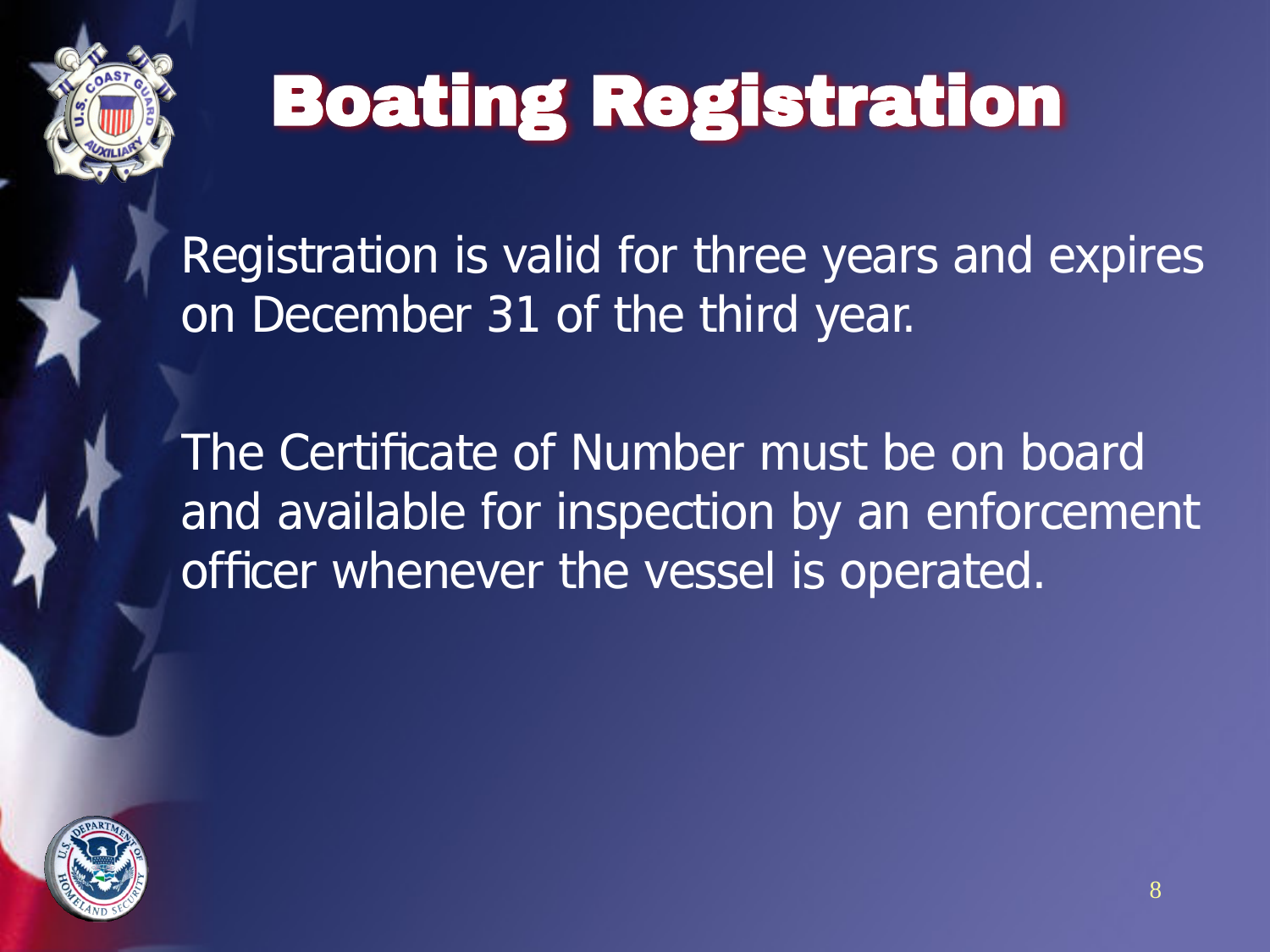

# Boating Registration

Registration is valid for three years and expires on December 31 of the third year.

The Certificate of Number must be on board and available for inspection by an enforcement officer whenever the vessel is operated.
8